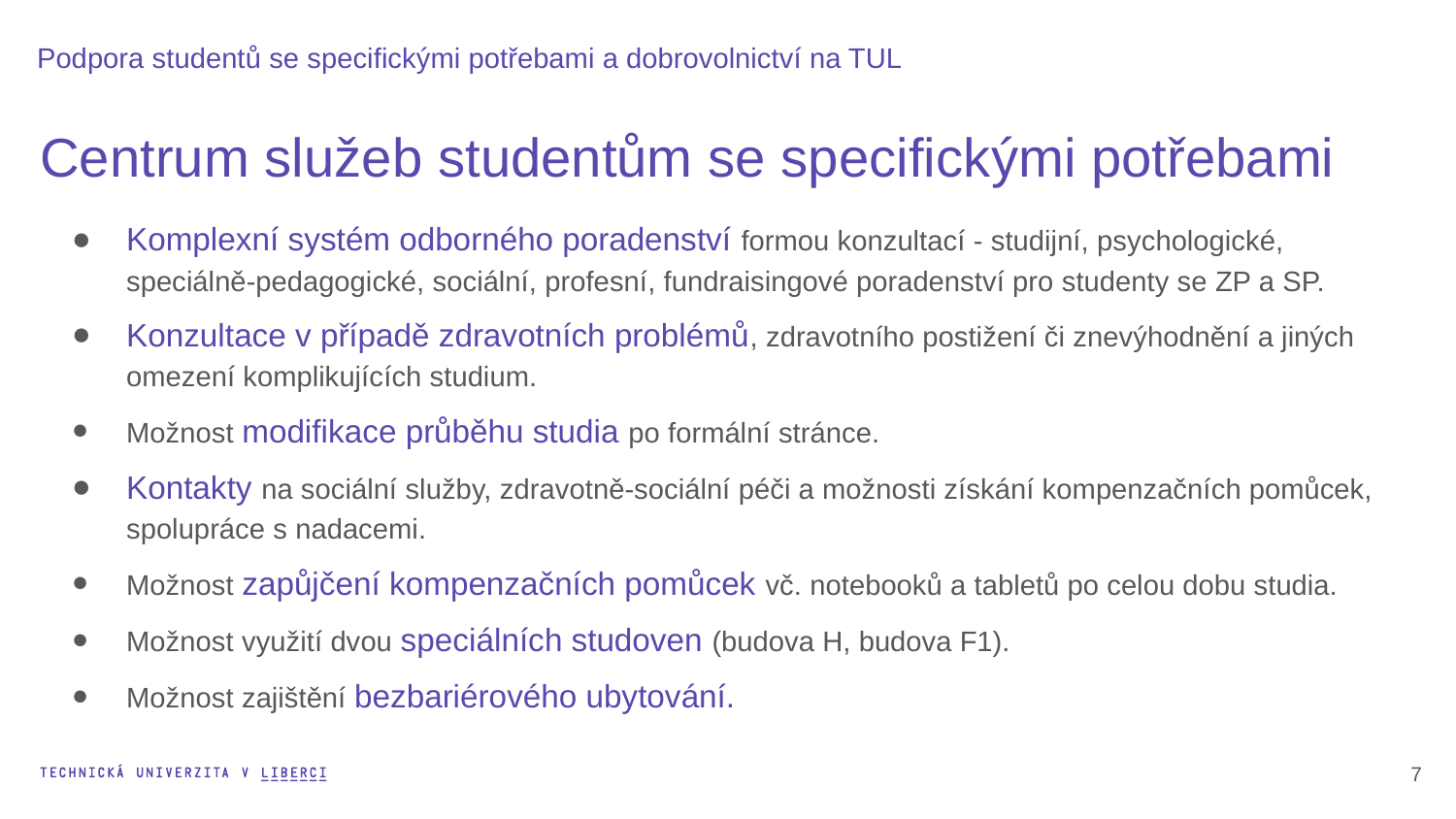

Podpora studentů se specifickými potřebami a dobrovolnictví na TUL
Centrum služeb studentům se specifickými potřebami

Komplexní systém odborného poradenství formou konzultací - studijní, psychologické, speciálně-pedagogické, sociální, profesní, fundraisingové poradenství pro studenty se ZP a SP.
Konzultace v případě zdravotních problémů, zdravotního postižení či znevýhodnění a jiných omezení komplikujících studium.
Možnost modifikace průběhu studia po formální stránce.
Kontakty na sociální služby, zdravotně-sociální péči a možnosti získání kompenzačních pomůcek, spolupráce s nadacemi.
Možnost zapůjčení kompenzačních pomůcek vč. notebooků a tabletů po celou dobu studia.
Možnost využití dvou speciálních studoven (budova H, budova F1).
Možnost zajištění bezbariérového ubytování.

7